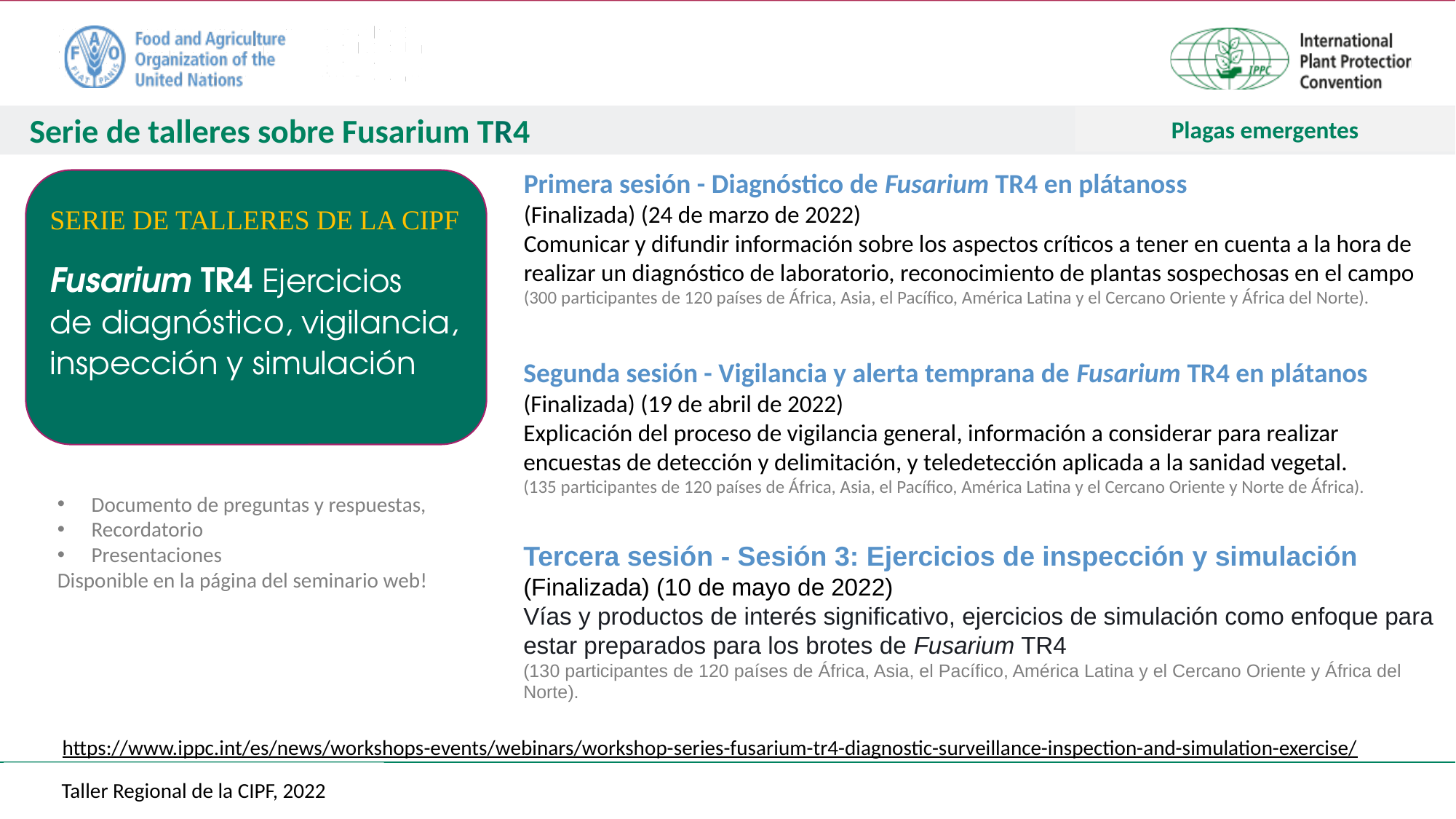

Plagas emergentes
# Serie de talleres sobre Fusarium TR4
Primera sesión - Diagnóstico de Fusarium TR4 en plátanoss
(Finalizada) (24 de marzo de 2022)
Comunicar y difundir información sobre los aspectos críticos a tener en cuenta a la hora de realizar un diagnóstico de laboratorio, reconocimiento de plantas sospechosas en el campo
(300 participantes de 120 países de África, Asia, el Pacífico, América Latina y el Cercano Oriente y África del Norte).
SERIE DE TALLERES DE LA CIPF
Fusarium TR4 Ejercicios
de diagnóstico, vigilancia, inspección y simulación

Segunda sesión - Vigilancia y alerta temprana de Fusarium TR4 en plátanos
(Finalizada) (19 de abril de 2022)
Explicación del proceso de vigilancia general, información a considerar para realizar encuestas de detección y delimitación, y teledetección aplicada a la sanidad vegetal.
(135 participantes de 120 países de África, Asia, el Pacífico, América Latina y el Cercano Oriente y Norte de África).

Documento de preguntas y respuestas,
Recordatorio
Presentaciones
Disponible en la página del seminario web!

Tercera sesión - Sesión 3: Ejercicios de inspección y simulación
(Finalizada) (10 de mayo de 2022)
Vías y productos de interés significativo, ejercicios de simulación como enfoque para estar preparados para los brotes de Fusarium TR4
(130 participantes de 120 países de África, Asia, el Pacífico, América Latina y el Cercano Oriente y África del Norte).
https://www.ippc.int/es/news/workshops-events/webinars/workshop-series-fusarium-tr4-diagnostic-surveillance-inspection-and-simulation-exercise/
Taller Regional de la CIPF, 2022